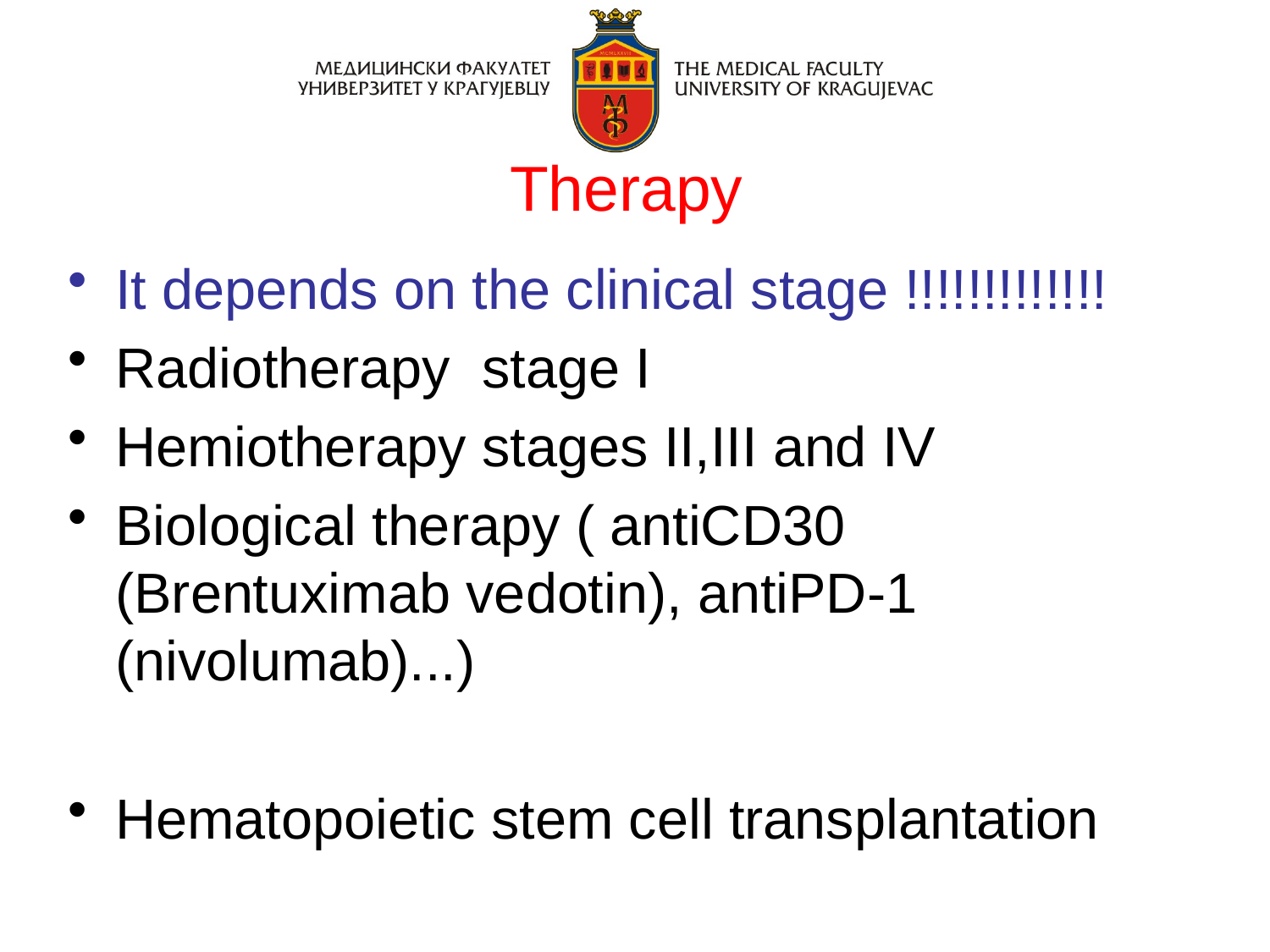

Therapy
It depends on the clinical stage !!!!!!!!!!!!!
Radiotherapy  stage I
Hemiotherapy stages II,III and IV
Biological therapy ( antiCD30 (Brentuximab vedotin), antiPD-1 (nivolumab)...)

Hematopoietic stem cell transplantation